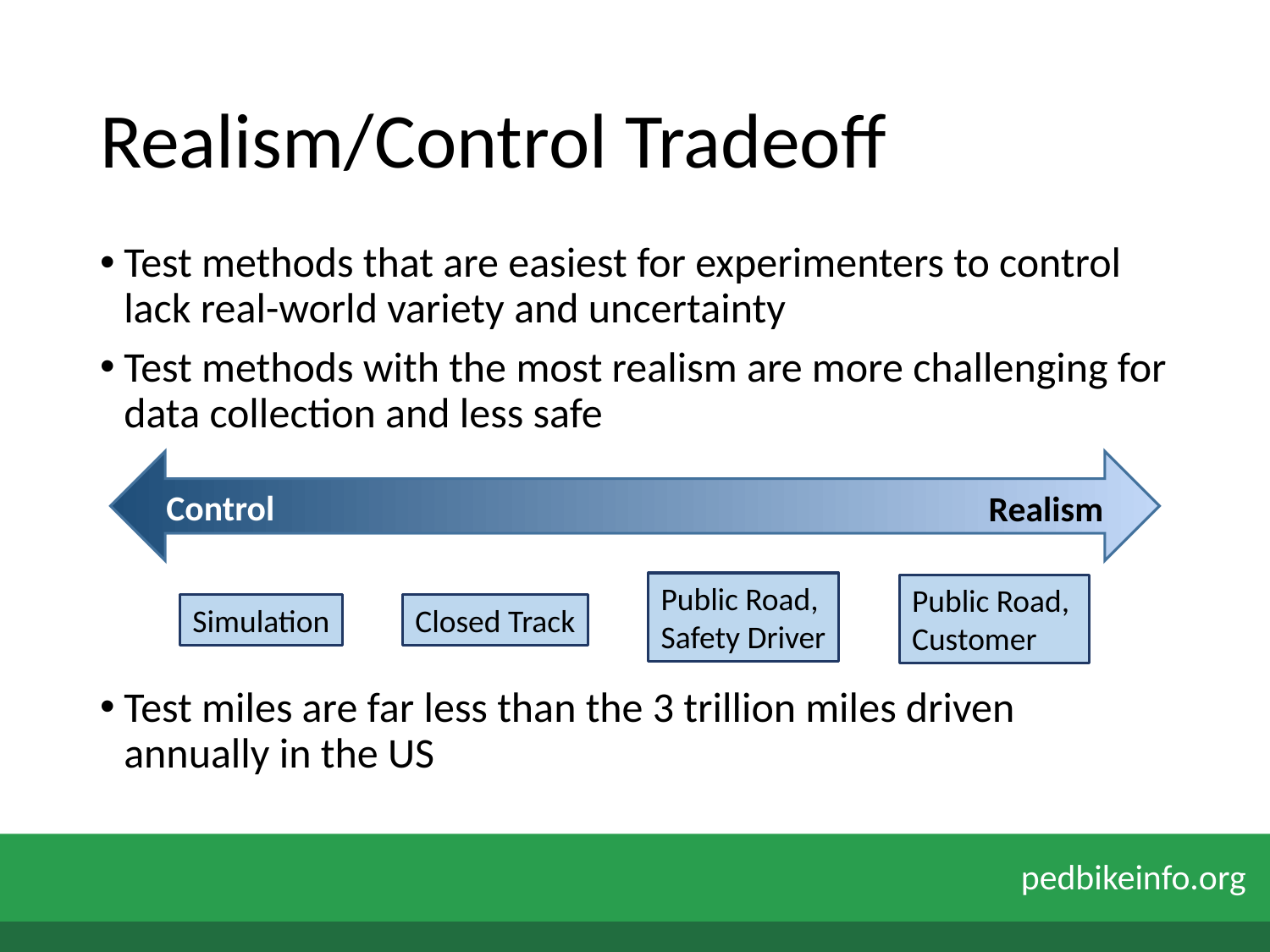

# Realism/Control Tradeoff
Test methods that are easiest for experimenters to control lack real-world variety and uncertainty
Test methods with the most realism are more challenging for data collection and less safe

Test miles are far less than the 3 trillion miles driven annually in the US

Control
Realism
Public Road,
Safety Driver
Public Road,
Customer
Simulation
Closed Track